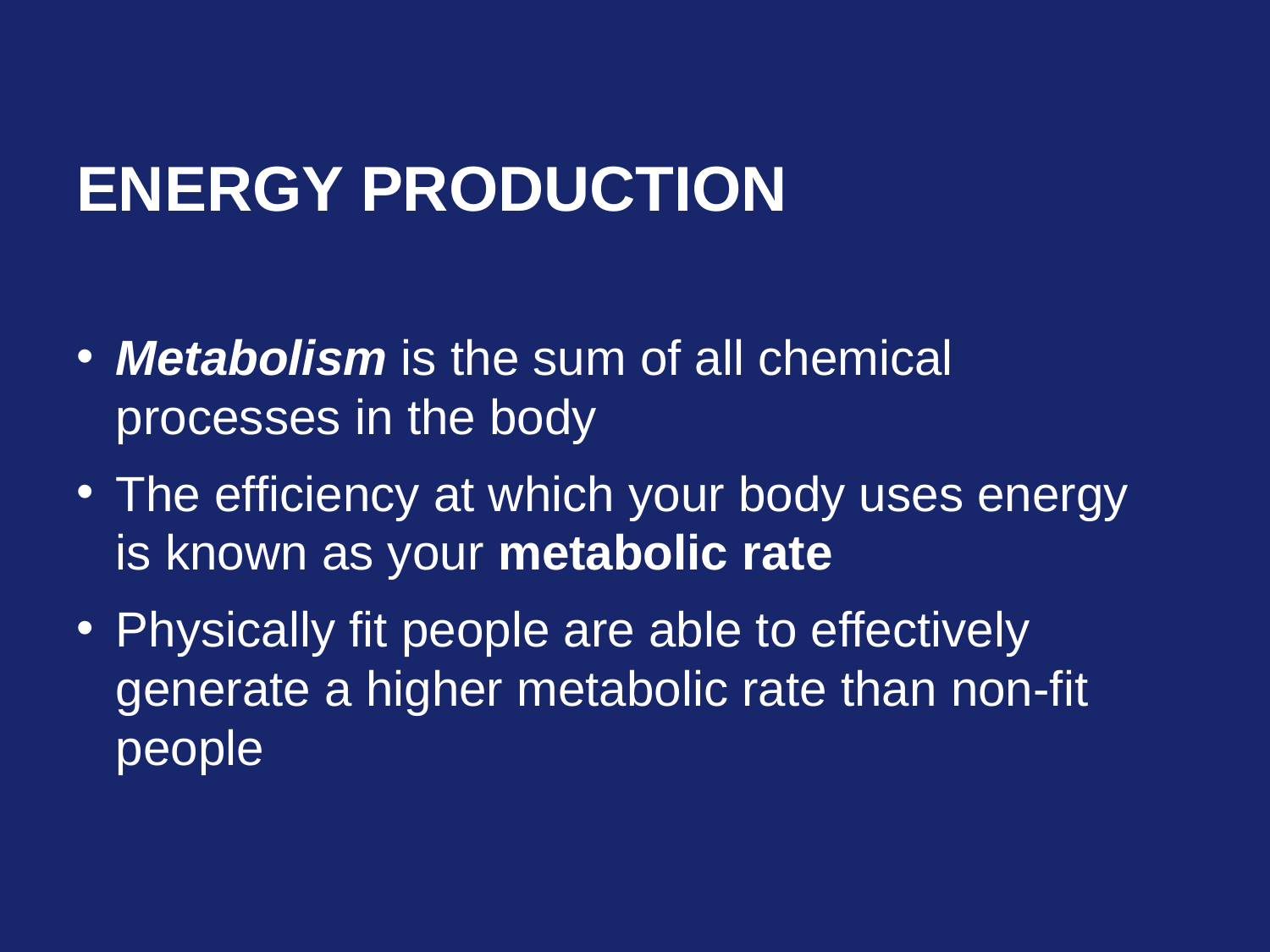

# Energy Production
Metabolism is the sum of all chemical processes in the body
The efficiency at which your body uses energy is known as your metabolic rate
Physically fit people are able to effectively generate a higher metabolic rate than non-fit people